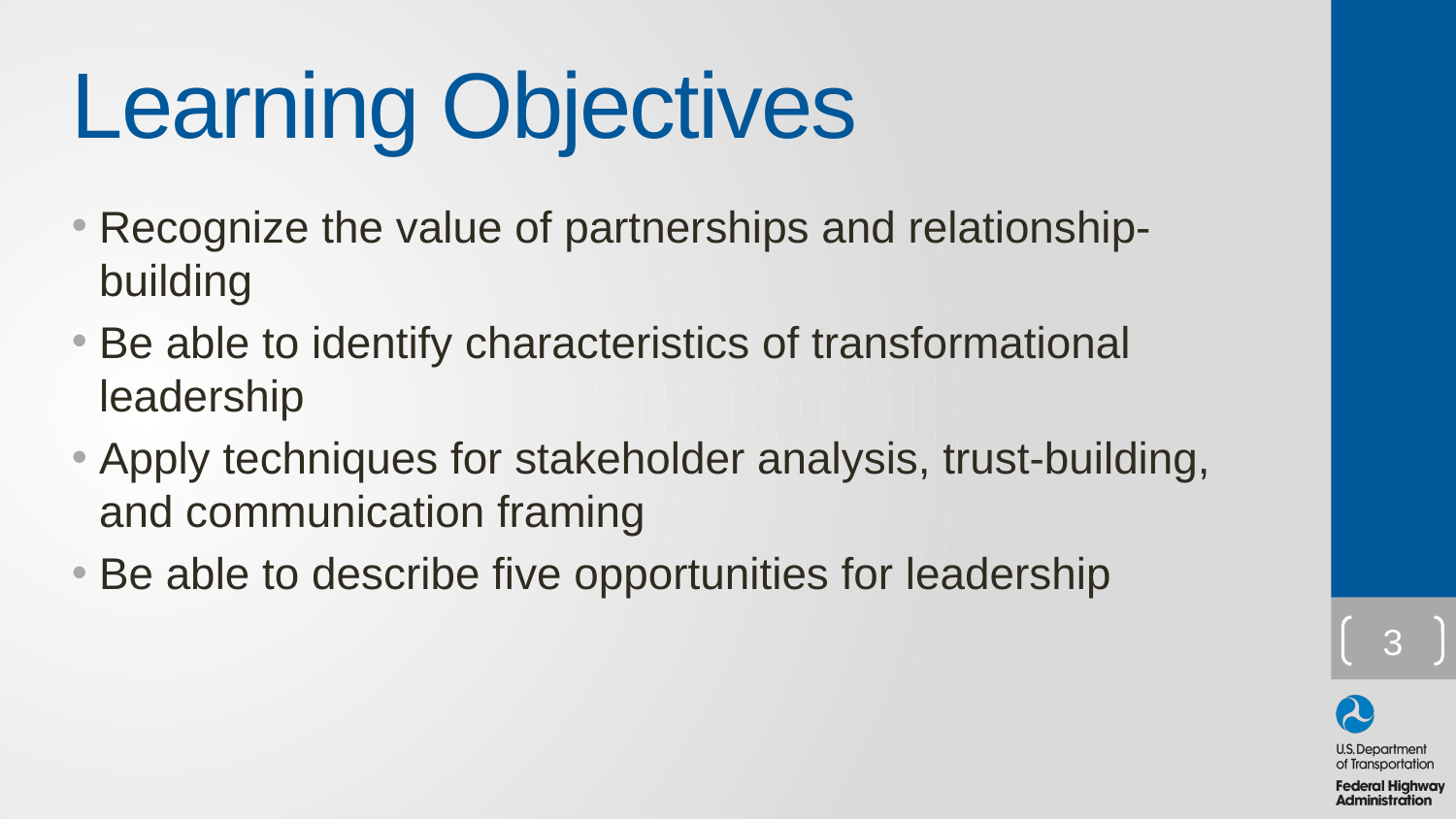

# Learning Objectives
Recognize the value of partnerships and relationship-building
Be able to identify characteristics of transformational leadership
Apply techniques for stakeholder analysis, trust-building, and communication framing
Be able to describe five opportunities for leadership

3